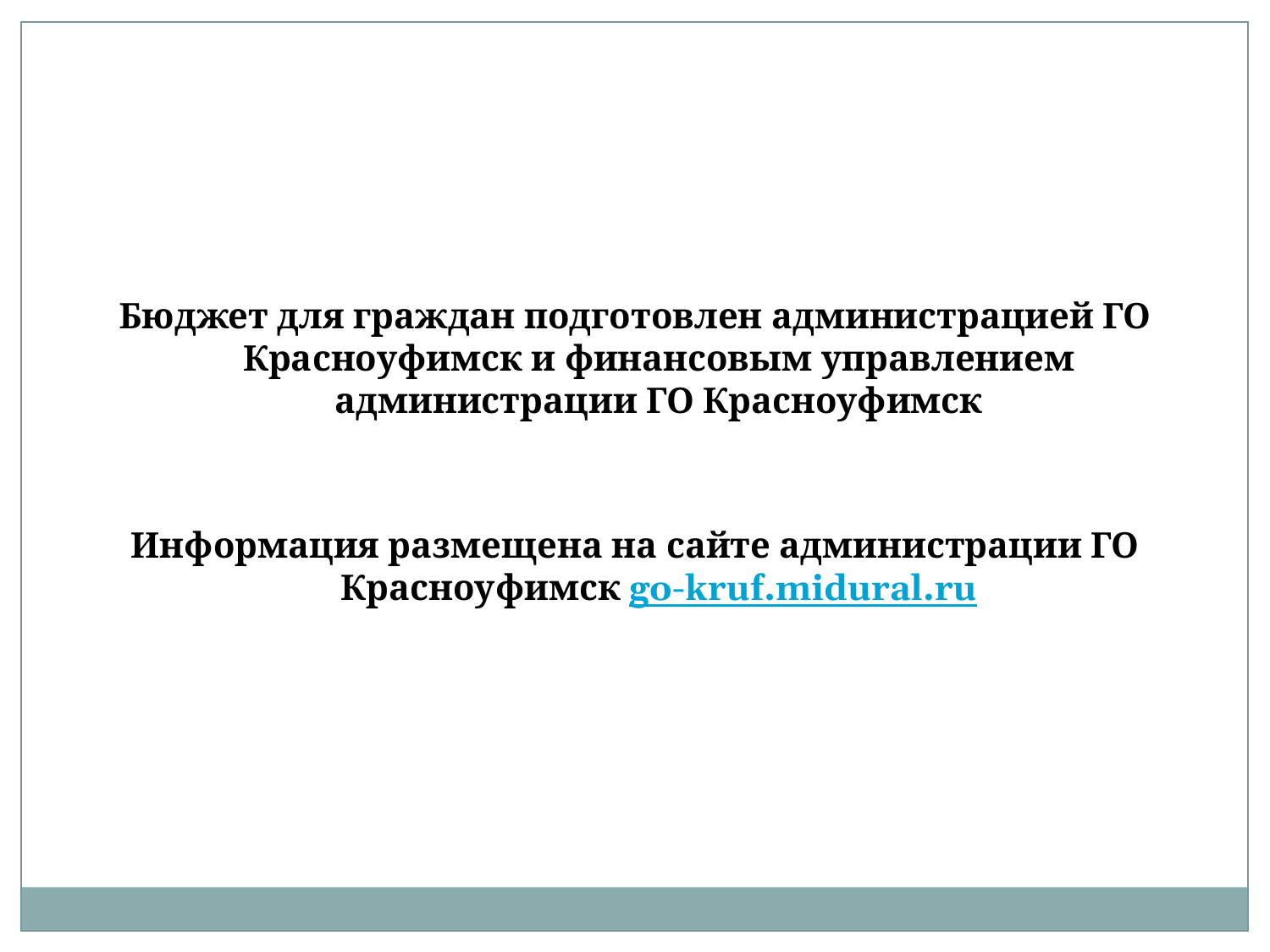

Бюджет для граждан подготовлен администрацией ГО Красноуфимск и финансовым управлением администрации ГО Красноуфимск

Информация размещена на сайте администрации ГО Красноуфимск go-kruf.midural.ru